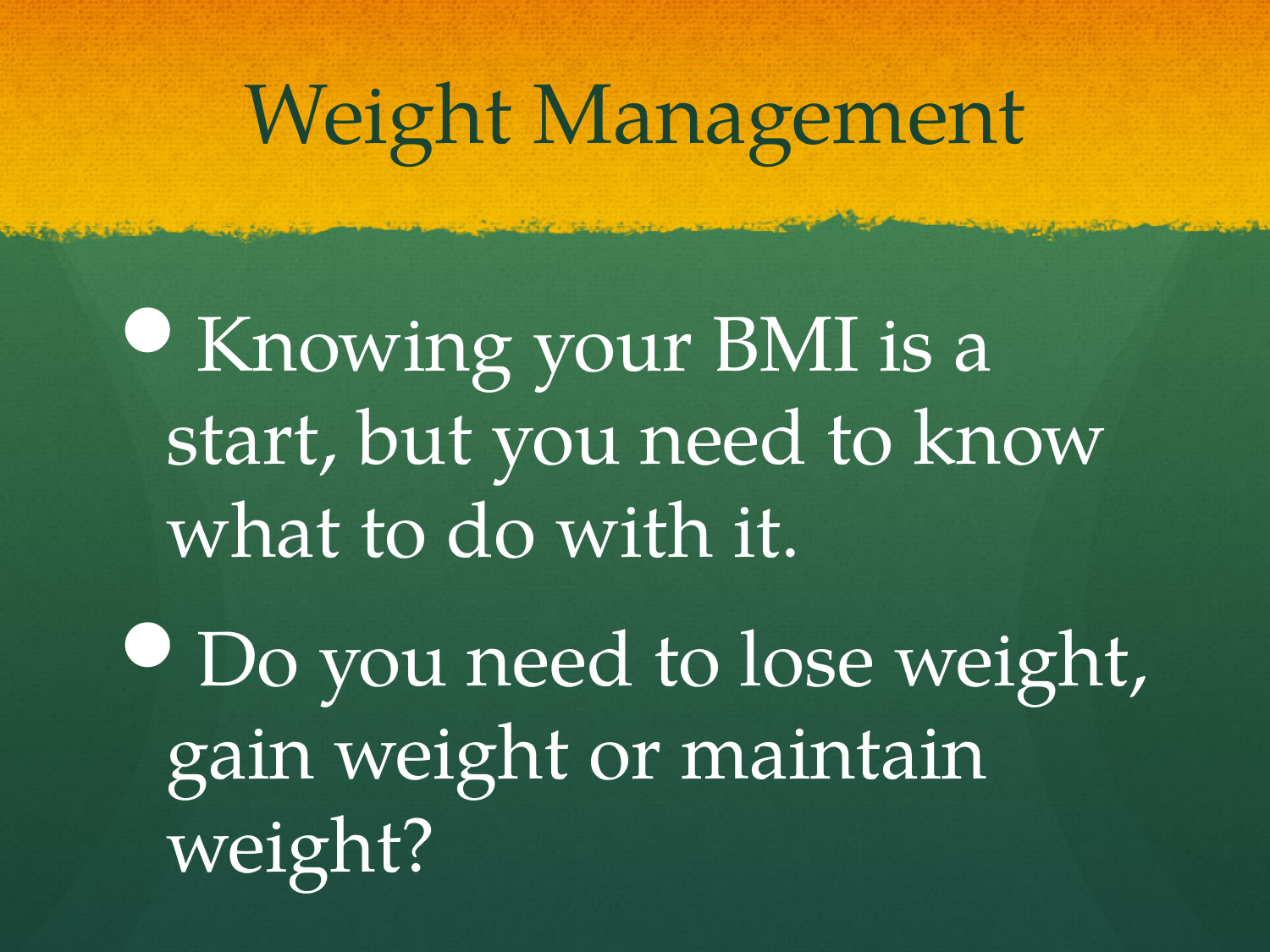

# Weight Management
Knowing your BMI is a start, but you need to know what to do with it.
Do you need to lose weight, gain weight or maintain weight?